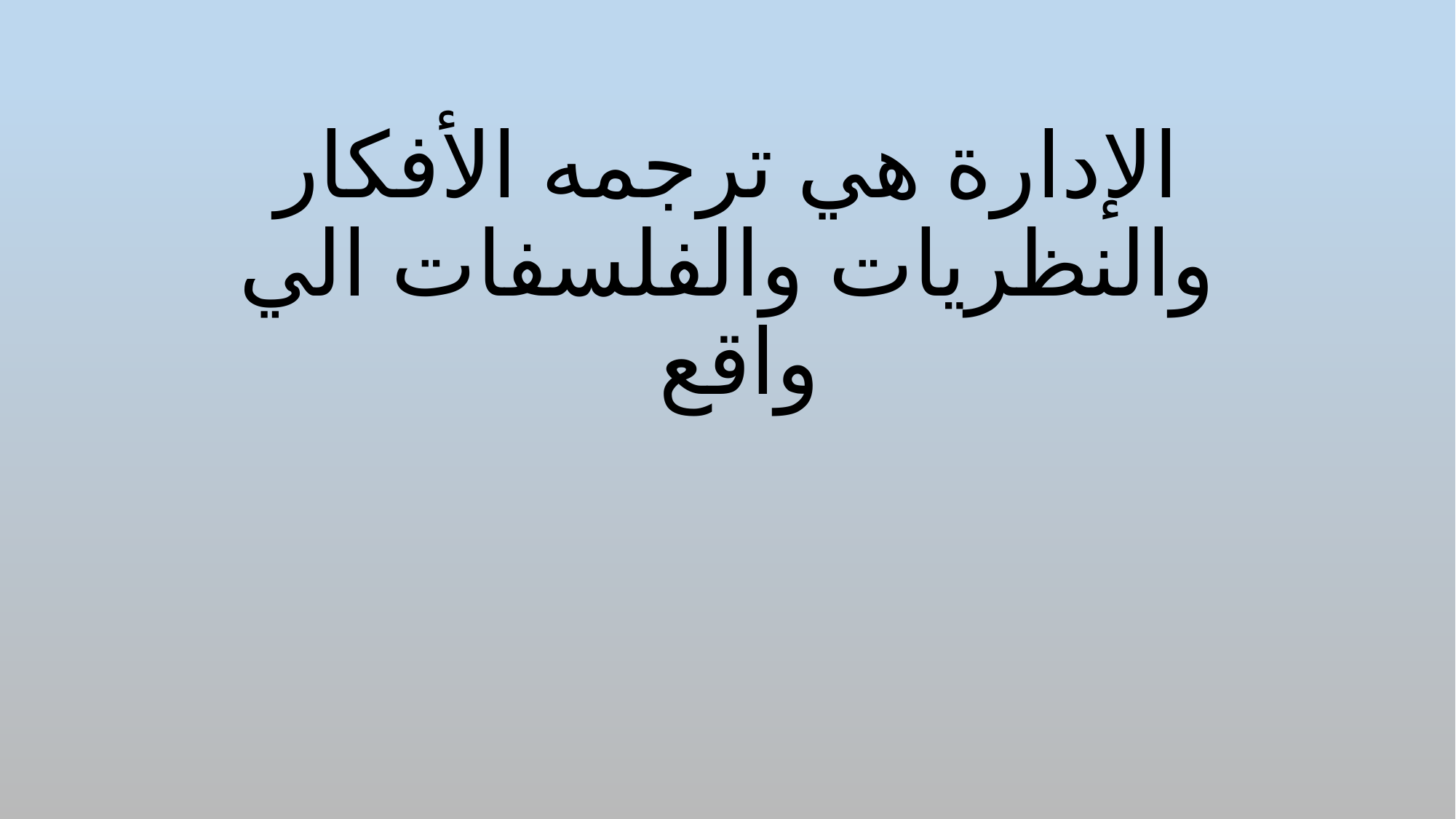

# الإدارة هي ترجمه الأفكار والنظريات والفلسفات الي واقع